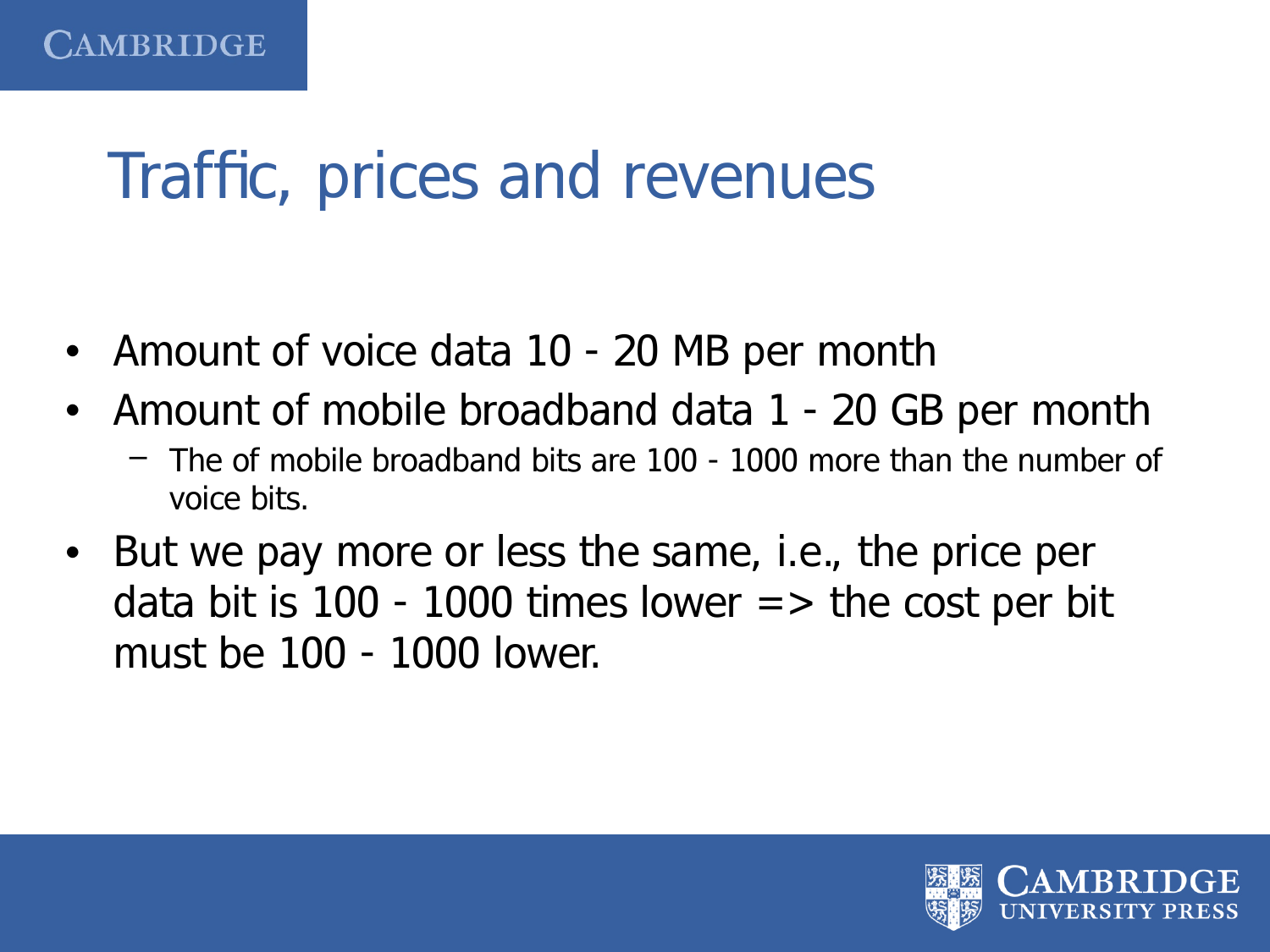

# Traffic, prices and revenues
Amount of voice data 10 - 20 MB per month
Amount of mobile broadband data 1 - 20 GB per month
The of mobile broadband bits are 100 - 1000 more than the number of voice bits.
But we pay more or less the same, i.e., the price per data bit is 100 - 1000 times lower => the cost per bit must be 100 - 1000 lower.